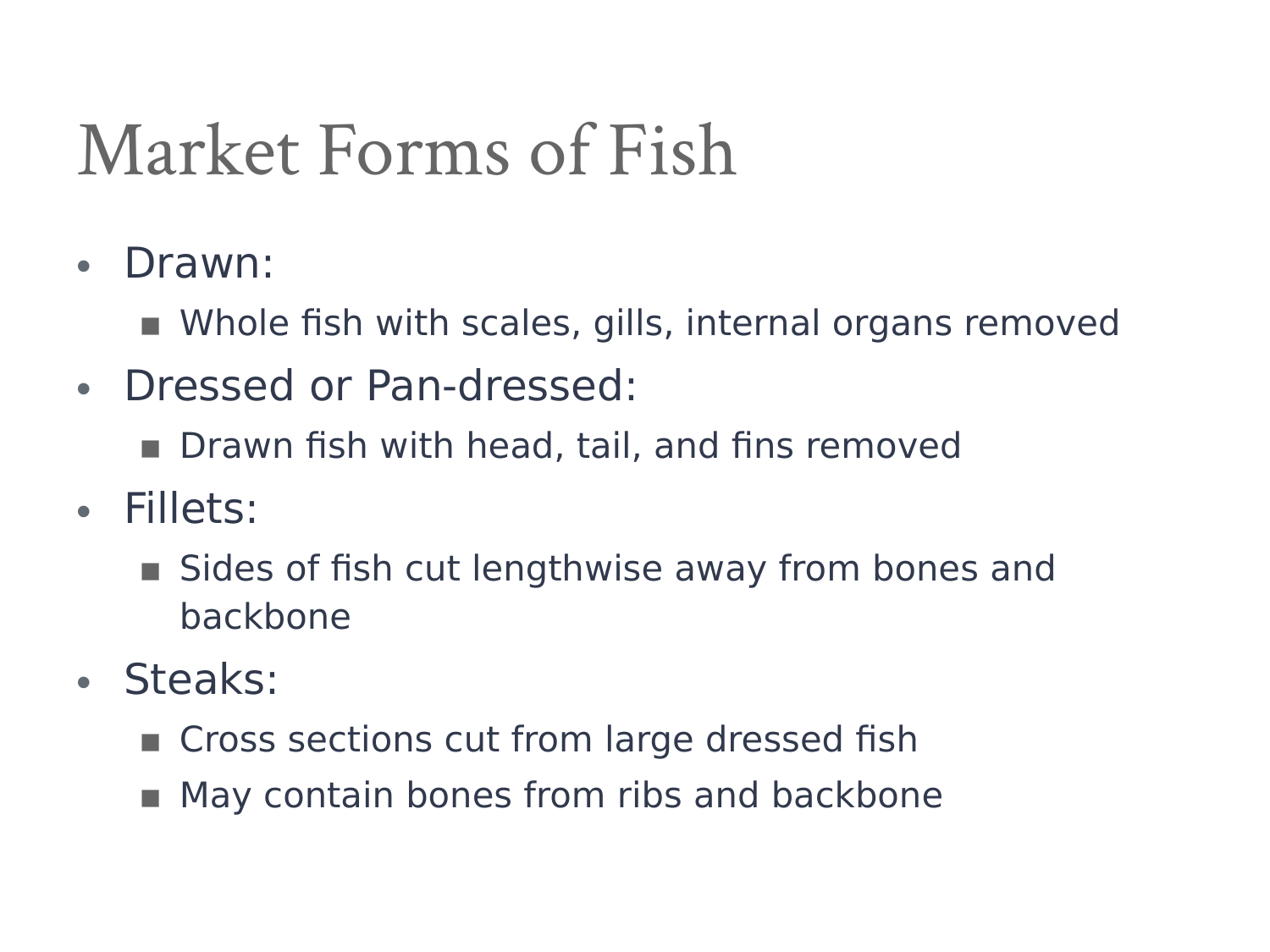

# Market Forms of Fish
Drawn:
Whole fish with scales, gills, internal organs removed
Dressed or Pan-dressed:
Drawn fish with head, tail, and fins removed
Fillets:
Sides of fish cut lengthwise away from bones and backbone
Steaks:
Cross sections cut from large dressed fish
May contain bones from ribs and backbone